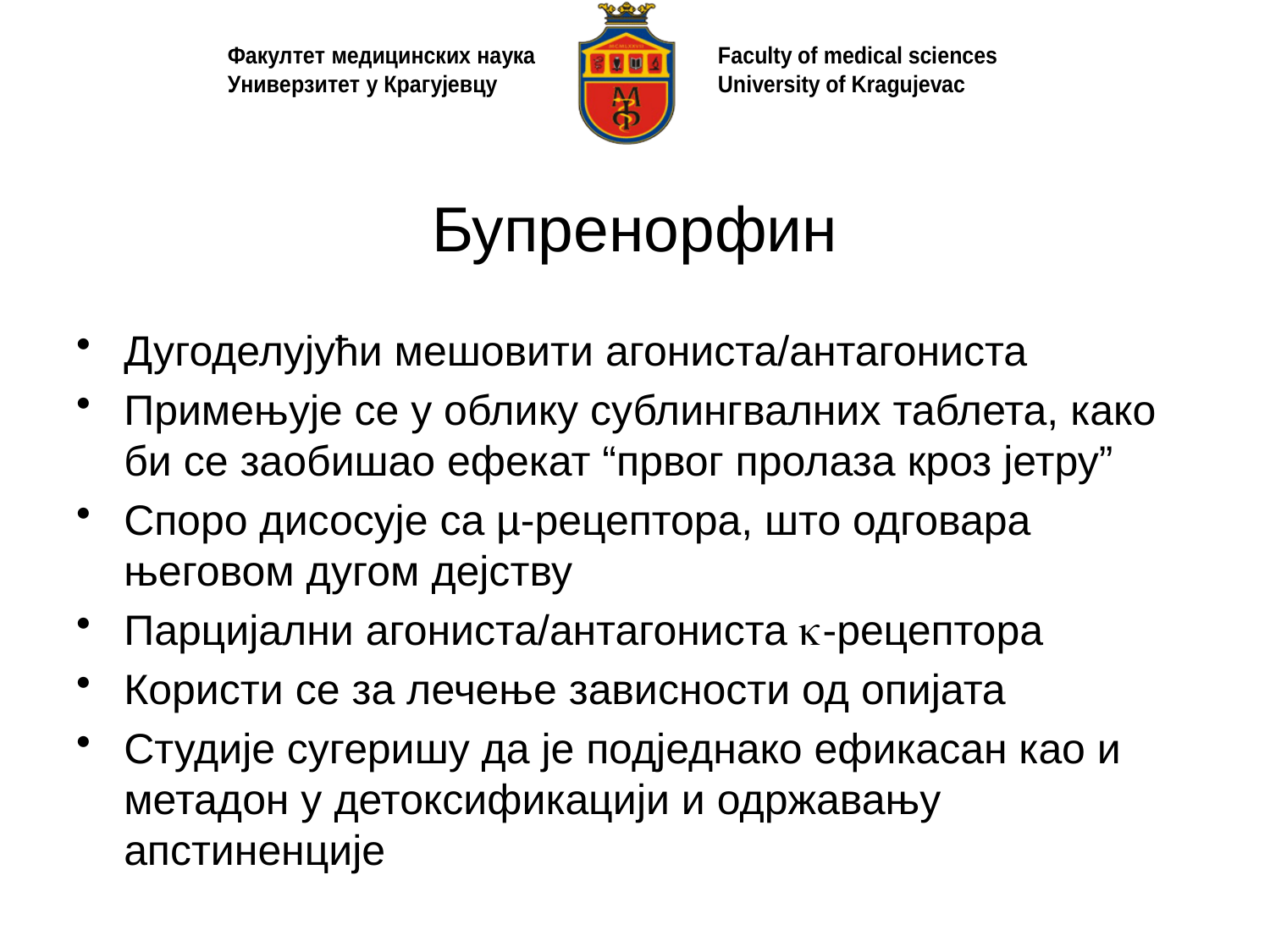

# Бупренорфин
Дугоделујући мешовити агониста/антагониста
Примењује се у облику сублингвалних таблета, како би се заобишао ефекат “првог пролаза кроз јетру”
Споро дисосује са µ-рецептора, што одговара његовом дугом дејству
Парцијални агониста/антагониста κ-рецептора
Користи се за лечење зависности од опијата
Студије сугеришу да је подједнако ефикасан као и метадон у детоксификацији и одржавању апстиненције